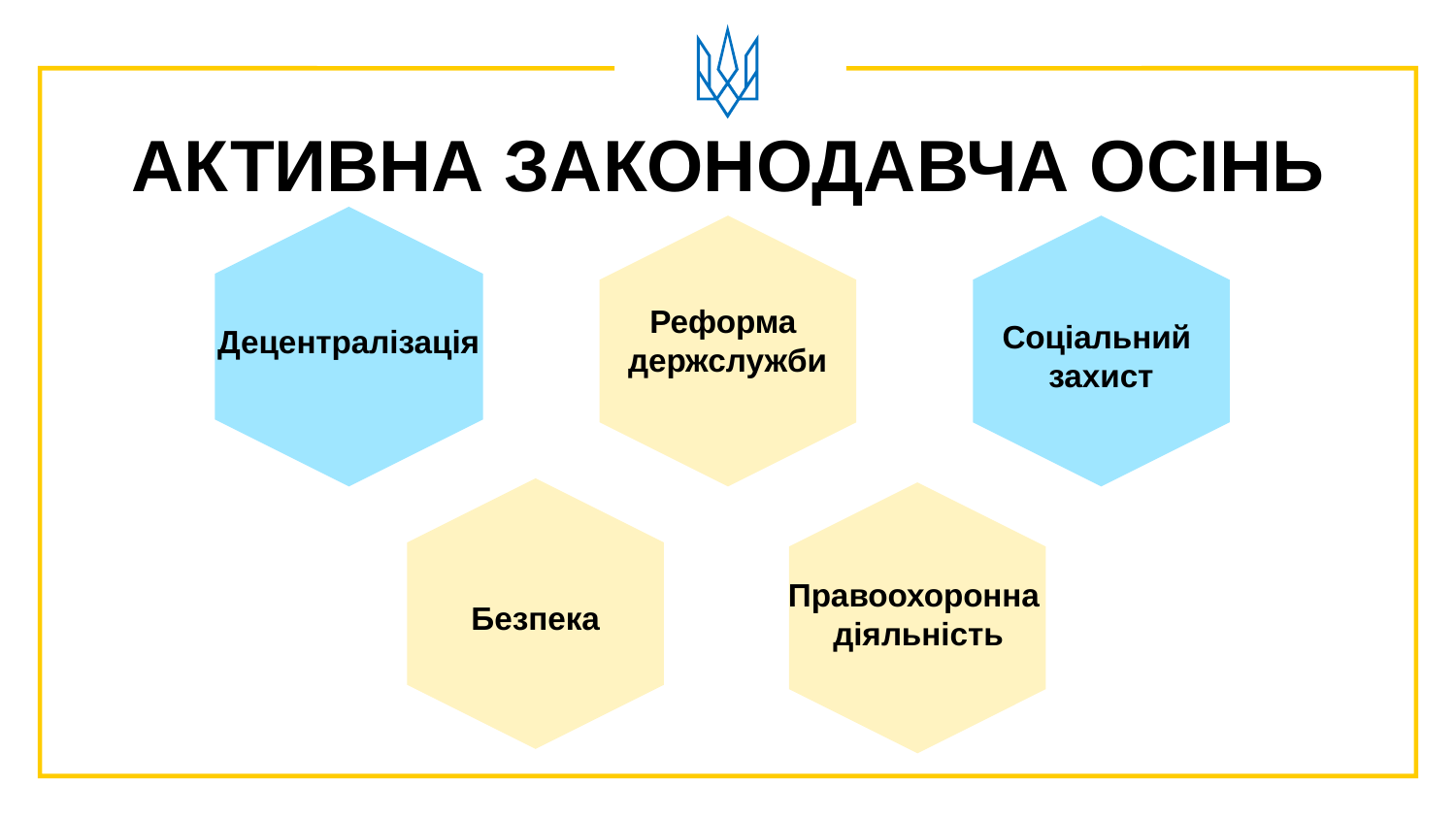

АКТИВНА ЗАКОНОДАВЧА ОСІНЬ

Реформа
держслужби
Соціальний
захист
Децентралізація

Правоохоронна
діяльність
Безпека